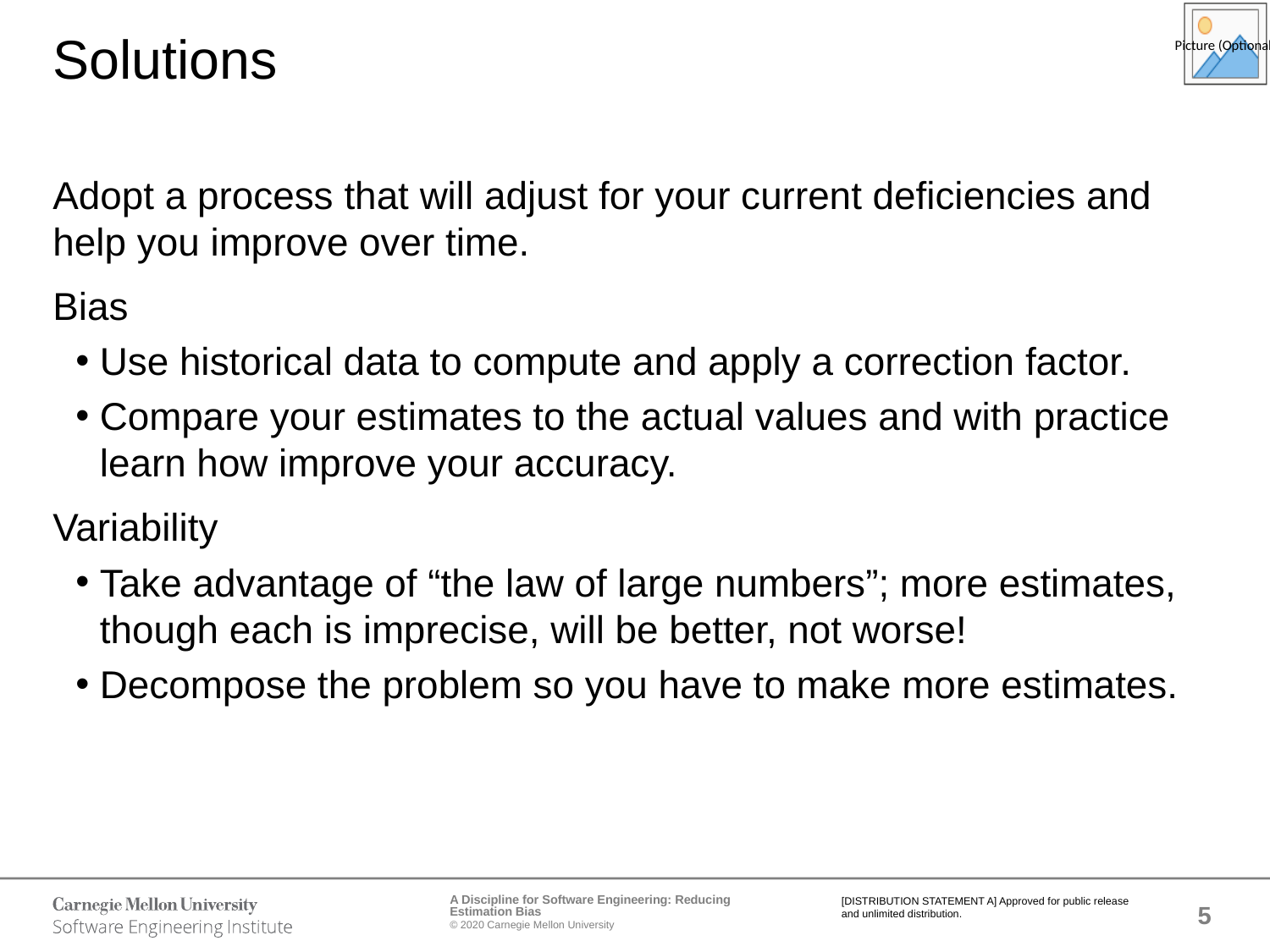

# Solutions
Adopt a process that will adjust for your current deficiencies and help you improve over time.
Bias
Use historical data to compute and apply a correction factor.
Compare your estimates to the actual values and with practice  learn how improve your accuracy.
Variability
Take advantage of “the law of large numbers”; more estimates, though each is imprecise, will be better, not worse!
Decompose the problem so you have to make more estimates.